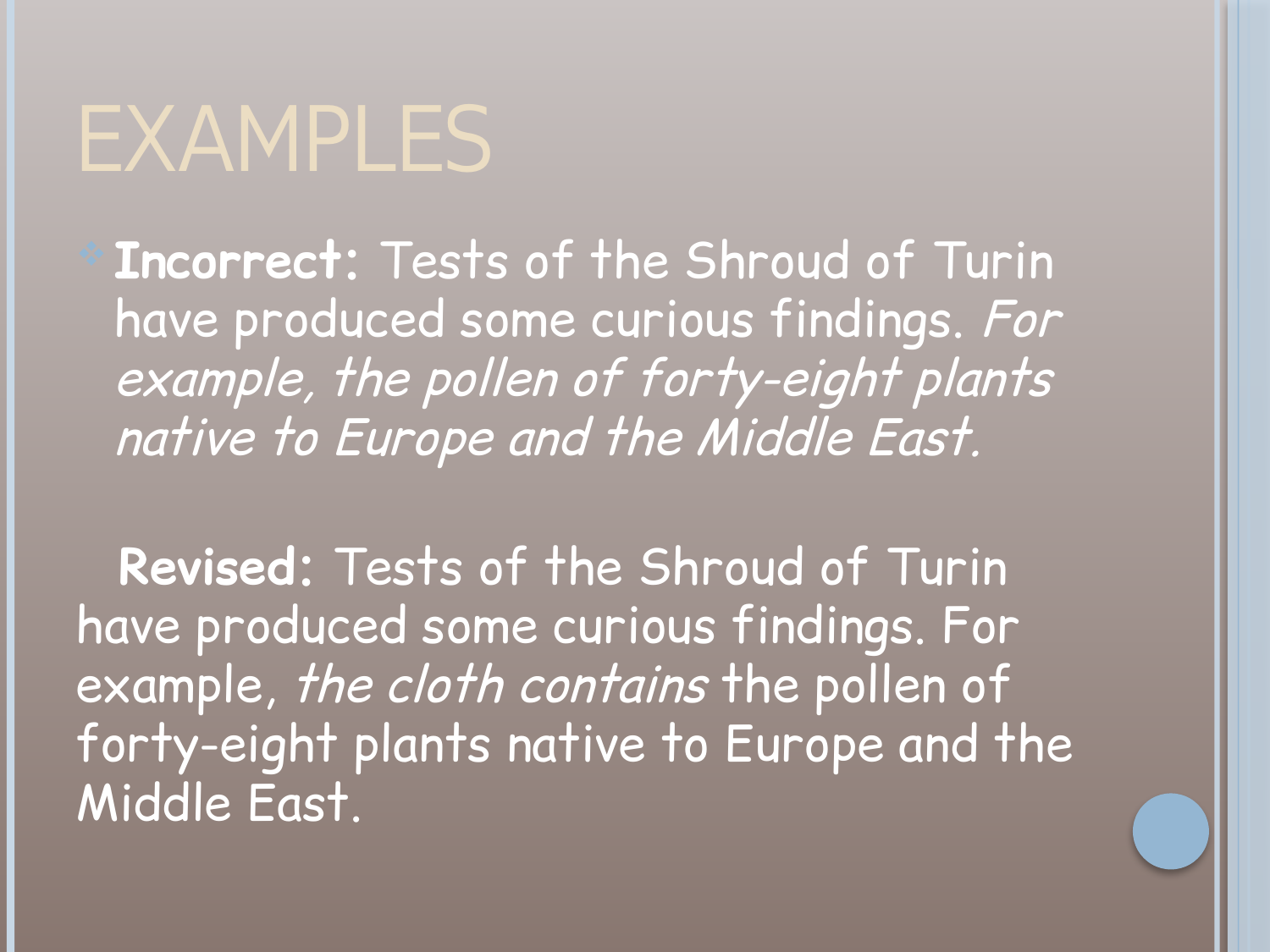

# Examples
Incorrect: Tests of the Shroud of Turin have produced some curious findings. For example, the pollen of forty-eight plants native to Europe and the Middle East.
  Revised: Tests of the Shroud of Turin have produced some curious findings. For example, the cloth contains the pollen of forty-eight plants native to Europe and the Middle East.